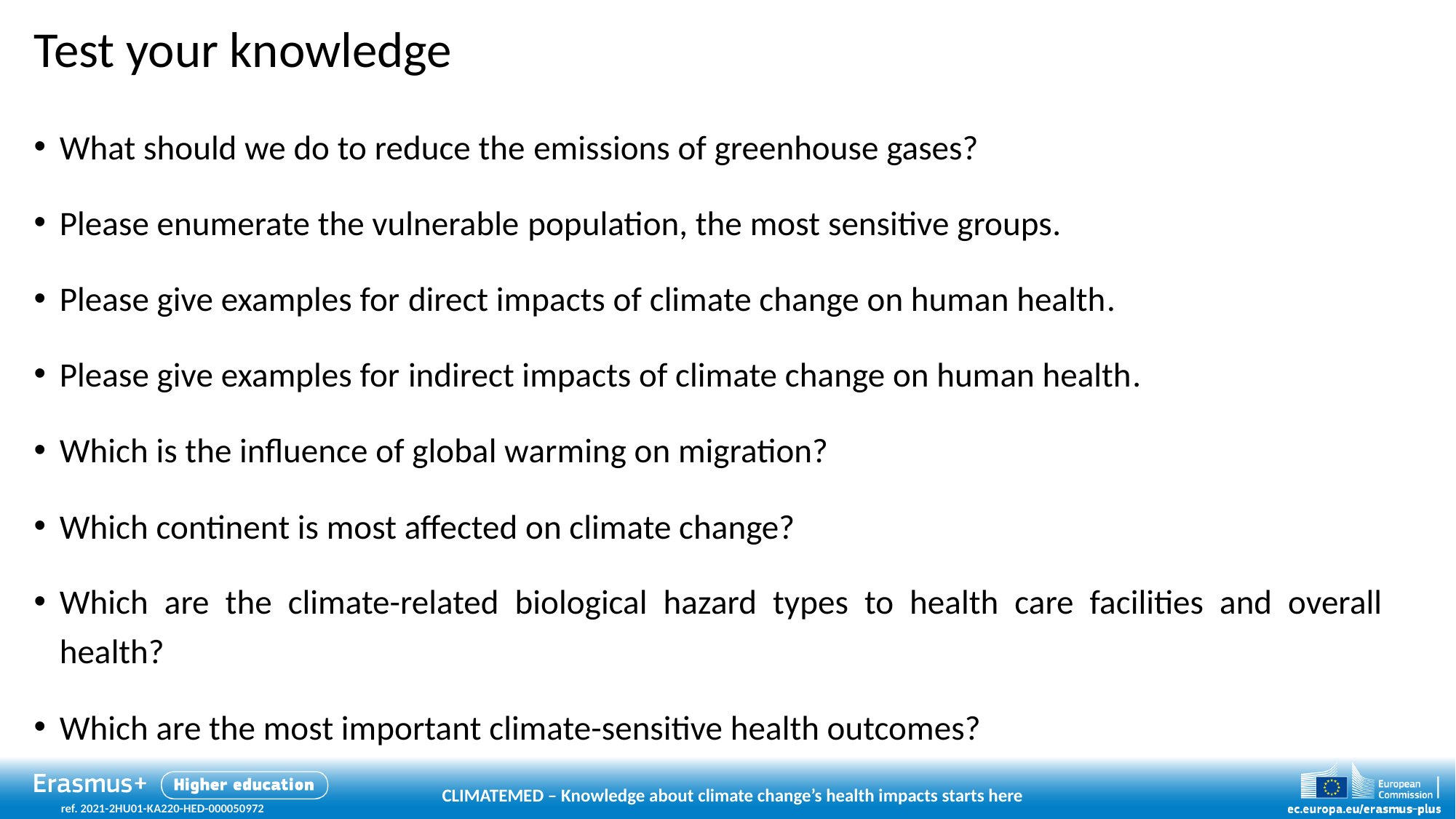

# Test your knowledge
What should we do to reduce the emissions of greenhouse gases?
Please enumerate the vulnerable population, the most sensitive groups.
Please give examples for direct impacts of climate change on human health.
Please give examples for indirect impacts of climate change on human health.
Which is the influence of global warming on migration?
Which continent is most affected on climate change?
Which are the climate-related biological hazard types to health care facilities and overall health?
Which are the most important climate-sensitive health outcomes?